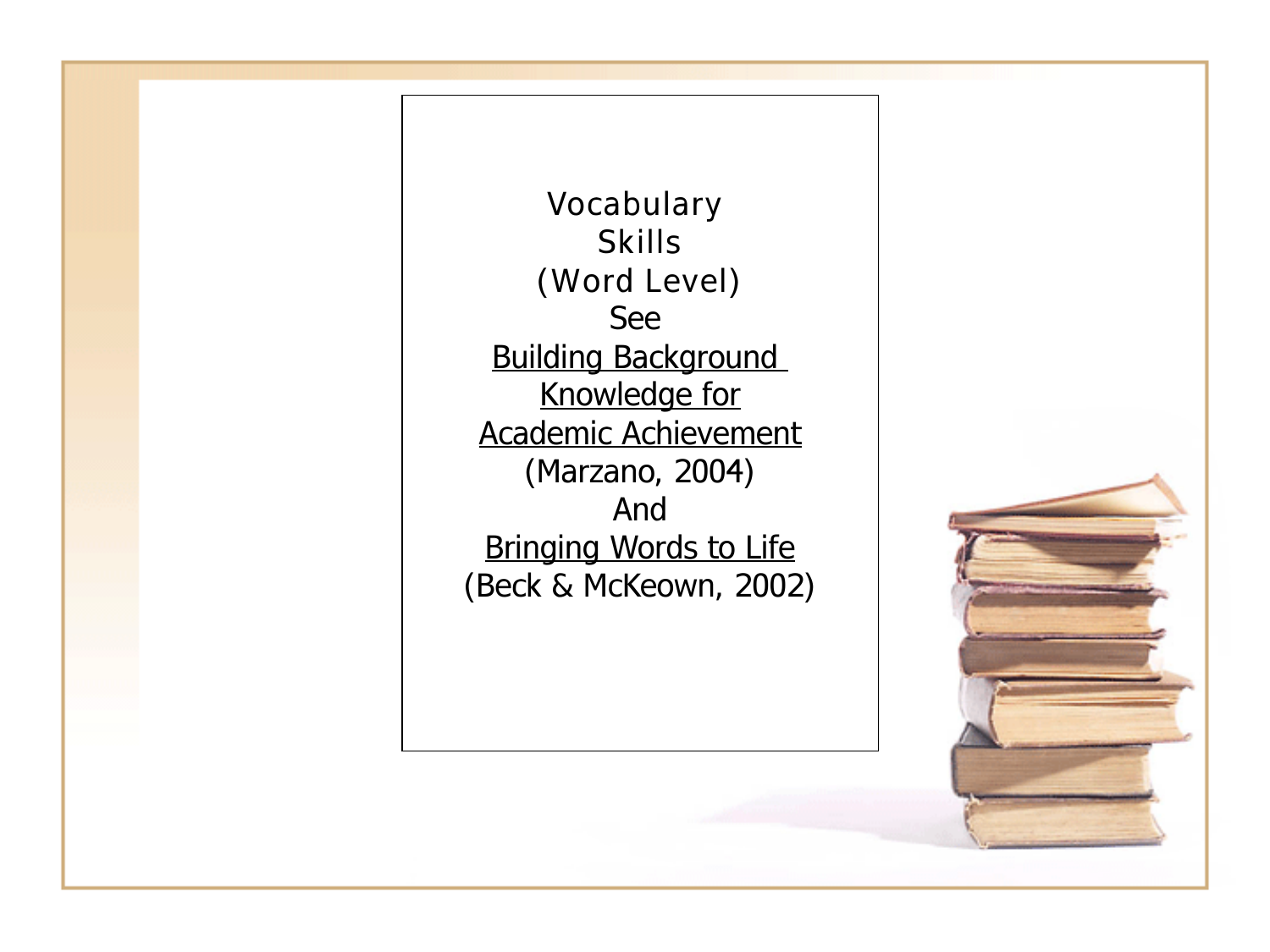

Vocabulary
Skills
(Word Level)
See
Building Background
Knowledge for
Academic Achievement
(Marzano, 2004)
And
Bringing Words to Life
(Beck & McKeown, 2002)